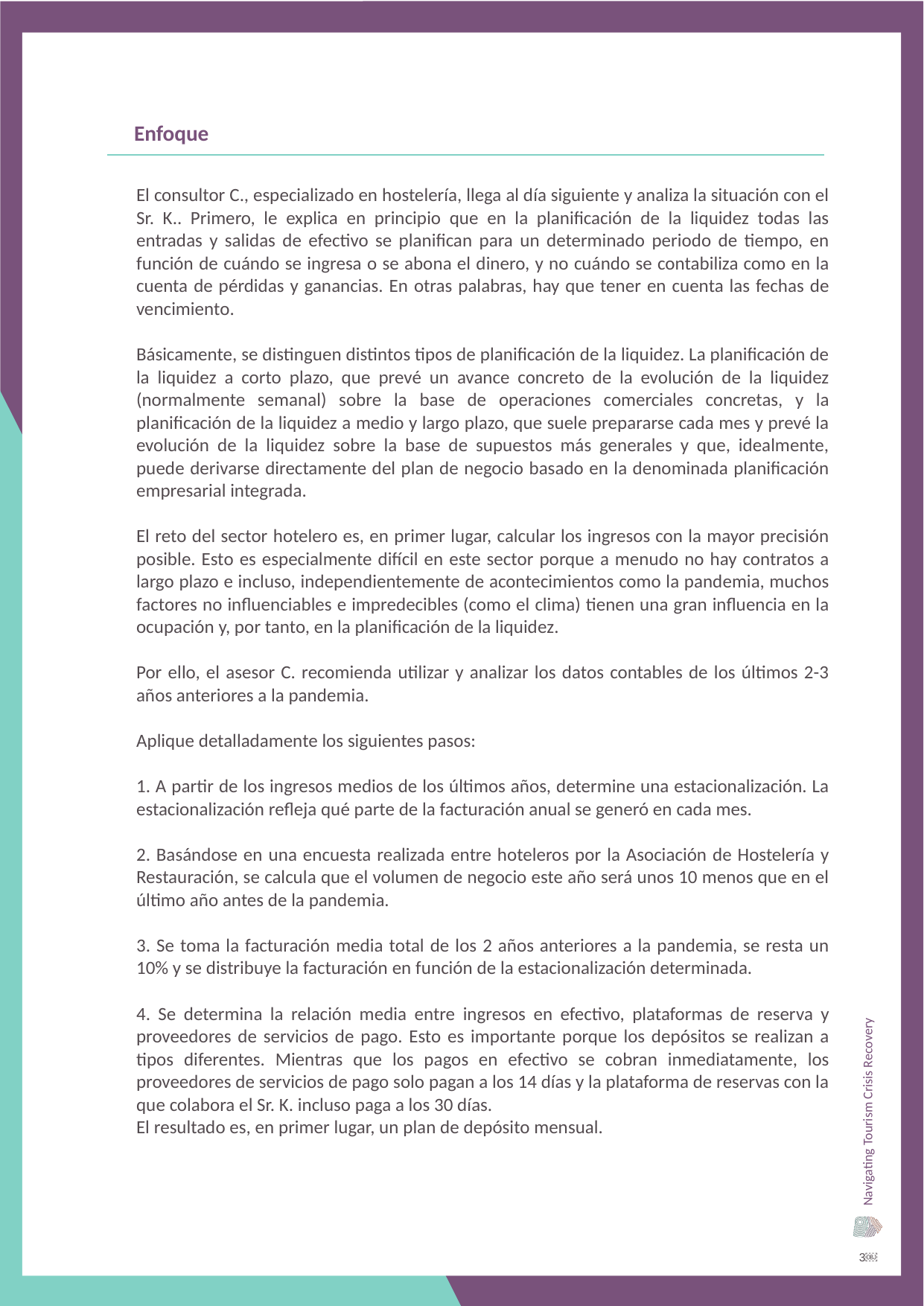

Enfoque
El consultor C., especializado en hostelería, llega al día siguiente y analiza la situación con el Sr. K.. Primero, le explica en principio que en la planificación de la liquidez todas las entradas y salidas de efectivo se planifican para un determinado periodo de tiempo, en función de cuándo se ingresa o se abona el dinero, y no cuándo se contabiliza como en la cuenta de pérdidas y ganancias. En otras palabras, hay que tener en cuenta las fechas de vencimiento.

Básicamente, se distinguen distintos tipos de planificación de la liquidez. La planificación de la liquidez a corto plazo, que prevé un avance concreto de la evolución de la liquidez (normalmente semanal) sobre la base de operaciones comerciales concretas, y la planificación de la liquidez a medio y largo plazo, que suele prepararse cada mes y prevé la evolución de la liquidez sobre la base de supuestos más generales y que, idealmente, puede derivarse directamente del plan de negocio basado en la denominada planificación empresarial integrada.

El reto del sector hotelero es, en primer lugar, calcular los ingresos con la mayor precisión posible. Esto es especialmente difícil en este sector porque a menudo no hay contratos a largo plazo e incluso, independientemente de acontecimientos como la pandemia, muchos factores no influenciables e impredecibles (como el clima) tienen una gran influencia en la ocupación y, por tanto, en la planificación de la liquidez.

Por ello, el asesor C. recomienda utilizar y analizar los datos contables de los últimos 2-3 años anteriores a la pandemia.

Aplique detalladamente los siguientes pasos:

1. A partir de los ingresos medios de los últimos años, determine una estacionalización. La estacionalización refleja qué parte de la facturación anual se generó en cada mes.

2. Basándose en una encuesta realizada entre hoteleros por la Asociación de Hostelería y Restauración, se calcula que el volumen de negocio este año será unos 10 menos que en el último año antes de la pandemia.

3. Se toma la facturación media total de los 2 años anteriores a la pandemia, se resta un 10% y se distribuye la facturación en función de la estacionalización determinada.

4. Se determina la relación media entre ingresos en efectivo, plataformas de reserva y proveedores de servicios de pago. Esto es importante porque los depósitos se realizan a tipos diferentes. Mientras que los pagos en efectivo se cobran inmediatamente, los proveedores de servicios de pago solo pagan a los 14 días y la plataforma de reservas con la que colabora el Sr. K. incluso paga a los 30 días.
El resultado es, en primer lugar, un plan de depósito mensual.